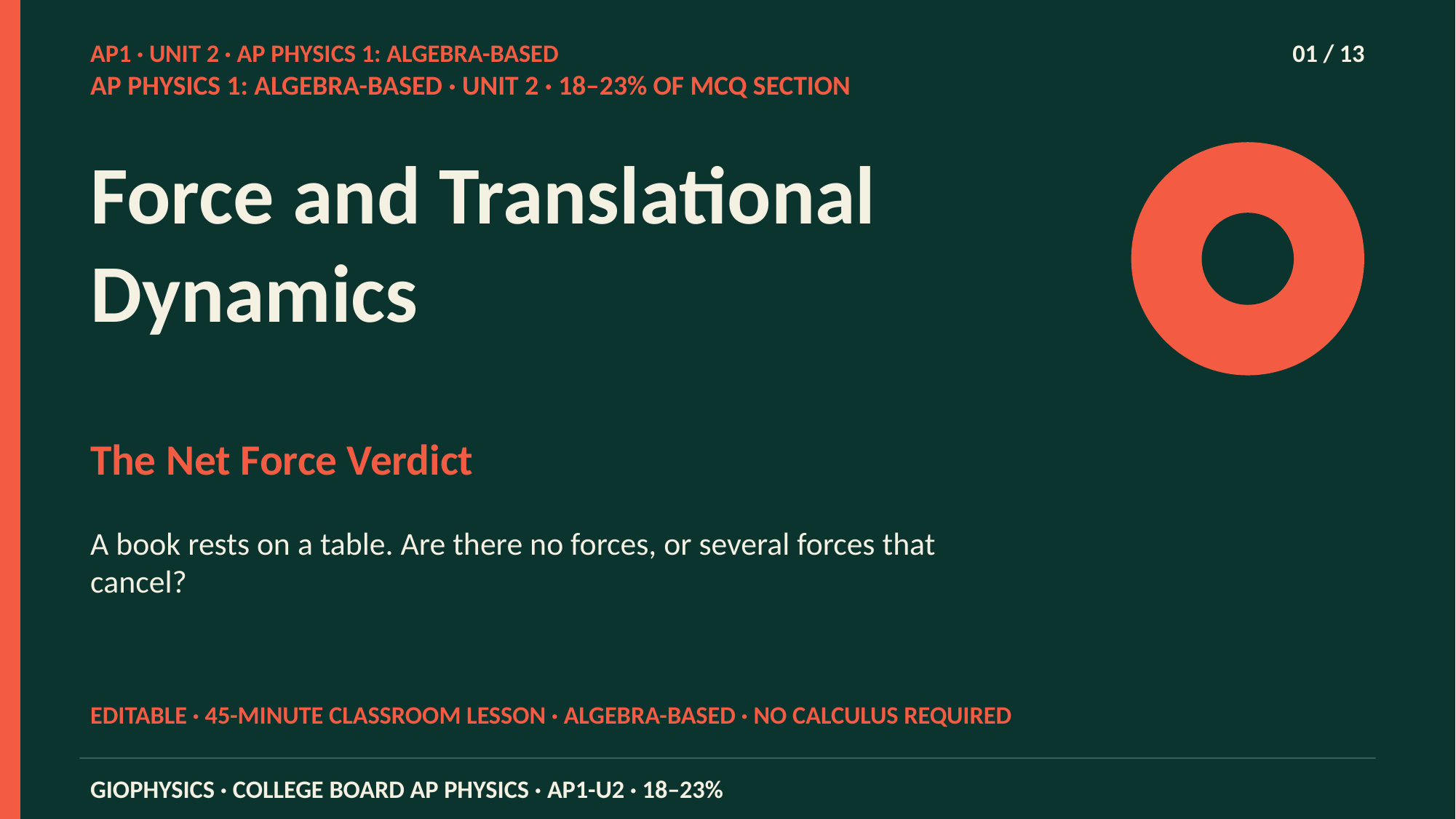

AP1 · UNIT 2 · AP PHYSICS 1: ALGEBRA-BASED
01 / 13
AP PHYSICS 1: ALGEBRA-BASED · UNIT 2 · 18–23% OF MCQ SECTION
Force and Translational Dynamics

The Net Force Verdict
A book rests on a table. Are there no forces, or several forces that cancel?
EDITABLE · 45-MINUTE CLASSROOM LESSON · ALGEBRA-BASED · NO CALCULUS REQUIRED

GIOPHYSICS · COLLEGE BOARD AP PHYSICS · AP1-U2 · 18–23%